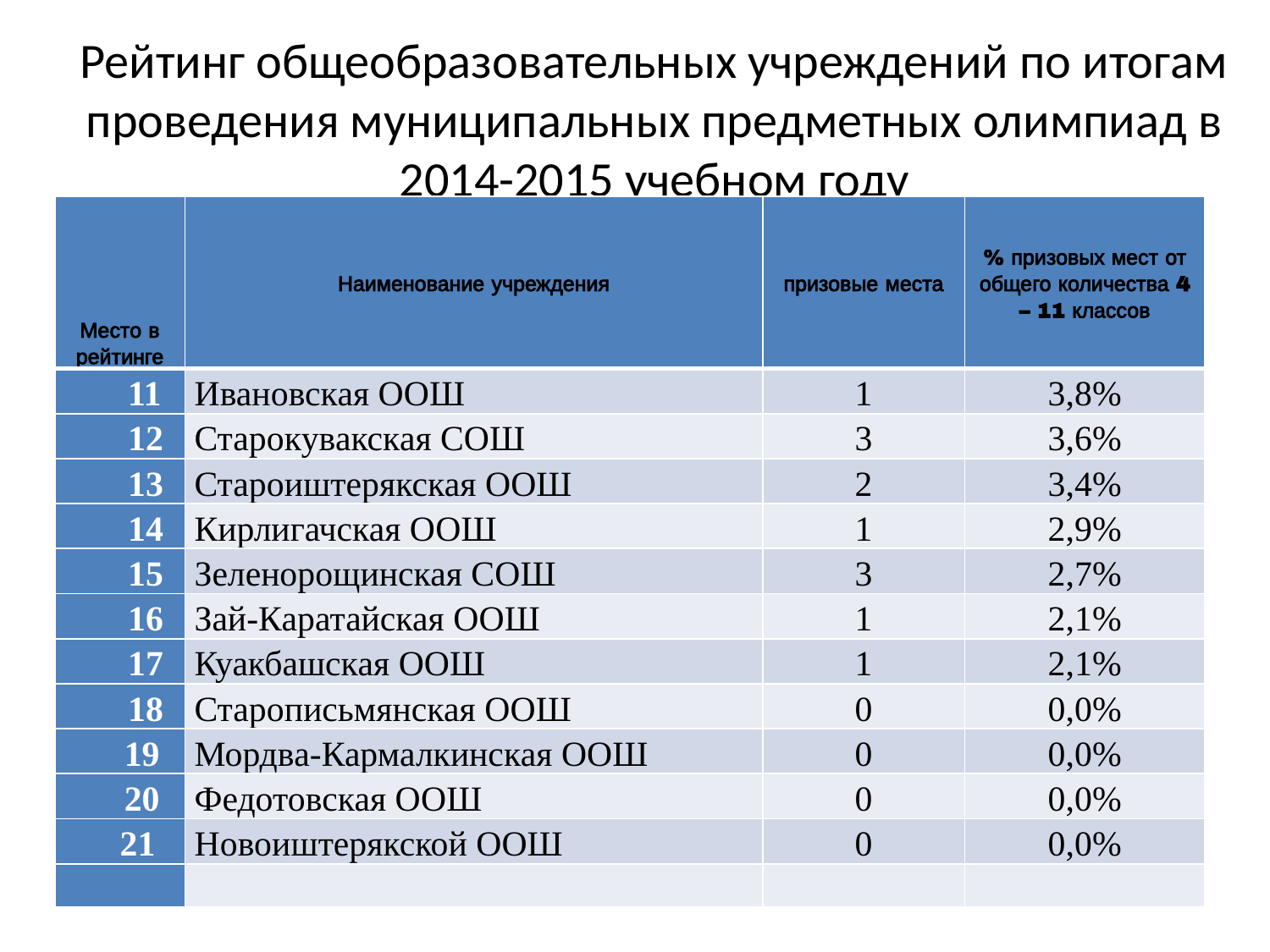

# Рейтинг общеобразовательных учреждений по итогам проведения муниципальных предметных олимпиад в 2014-2015 учебном году
| Место в рейтинге | Наименование учреждения | призовые места | % призовых мест от общего количества 4 – 11 классов |
| --- | --- | --- | --- |
| 11 | Ивановская ООШ | 1 | 3,8% |
| 12 | Старокувакская СОШ | 3 | 3,6% |
| 13 | Староиштерякская ООШ | 2 | 3,4% |
| 14 | Кирлигачская ООШ | 1 | 2,9% |
| 15 | Зеленорощинская СОШ | 3 | 2,7% |
| 16 | Зай-Каратайская ООШ | 1 | 2,1% |
| 17 | Куакбашская ООШ | 1 | 2,1% |
| 18 | Старописьмянская ООШ | 0 | 0,0% |
| 19 | Мордва-Кармалкинская ООШ | 0 | 0,0% |
| 20 | Федотовская ООШ | 0 | 0,0% |
| 21 | Новоиштерякской ООШ | 0 | 0,0% |
|  |  |  |  |